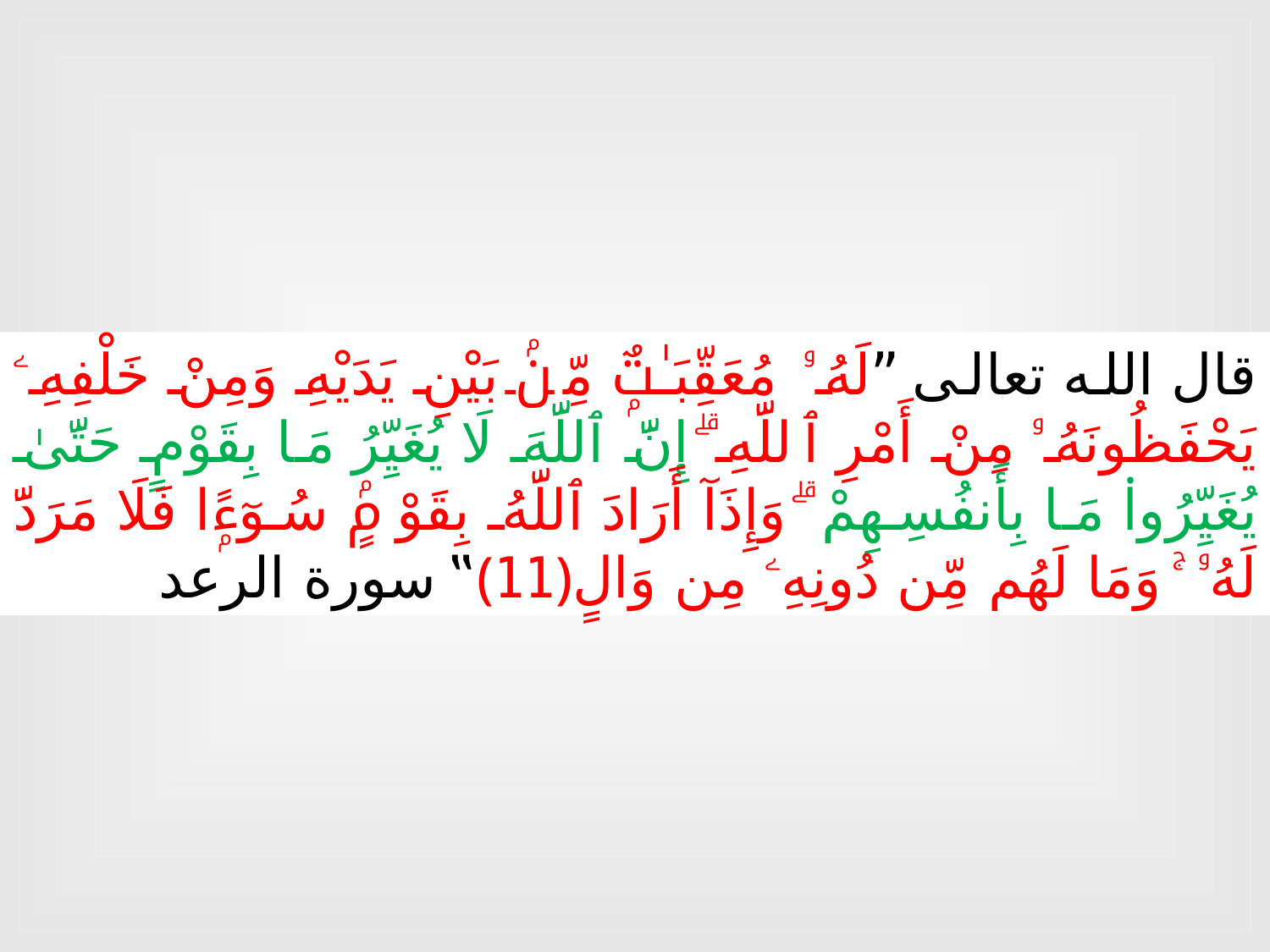

قال الله تعالى ”لَهُۥ مُعَقِّبَـٰتٌۭ مِّنۢ بَيْنِ يَدَيْهِ وَمِنْ خَلْفِهِۦ يَحْفَظُونَهُۥ مِنْ أَمْرِ ٱللَّهِ ۗ إِنَّ ٱللَّهَ لَا يُغَيِّرُ مَا بِقَوْمٍ حَتَّىٰ يُغَيِّرُوا۟ مَا بِأَنفُسِهِمْ ۗ وَإِذَآ أَرَادَ ٱللَّهُ بِقَوْمٍۢ سُوٓءًۭا فَلَا مَرَدَّ لَهُۥ ۚ وَمَا لَهُم مِّن دُونِهِۦ مِن وَالٍ﴿11﴾“ سورة الرعد